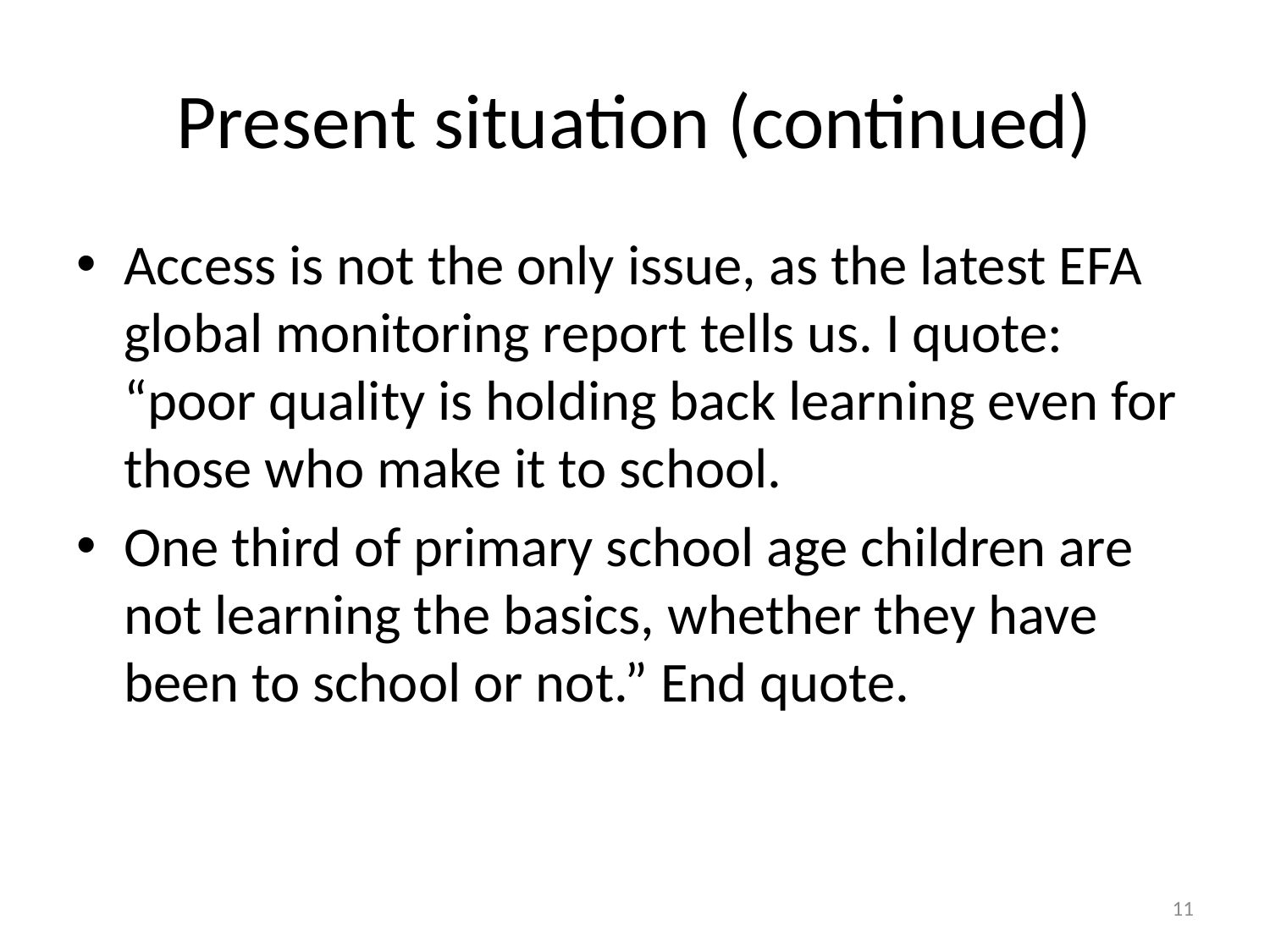

# Present situation (continued)
Access is not the only issue, as the latest EFA global monitoring report tells us. I quote: “poor quality is holding back learning even for those who make it to school.
One third of primary school age children are not learning the basics, whether they have been to school or not.” End quote.

11